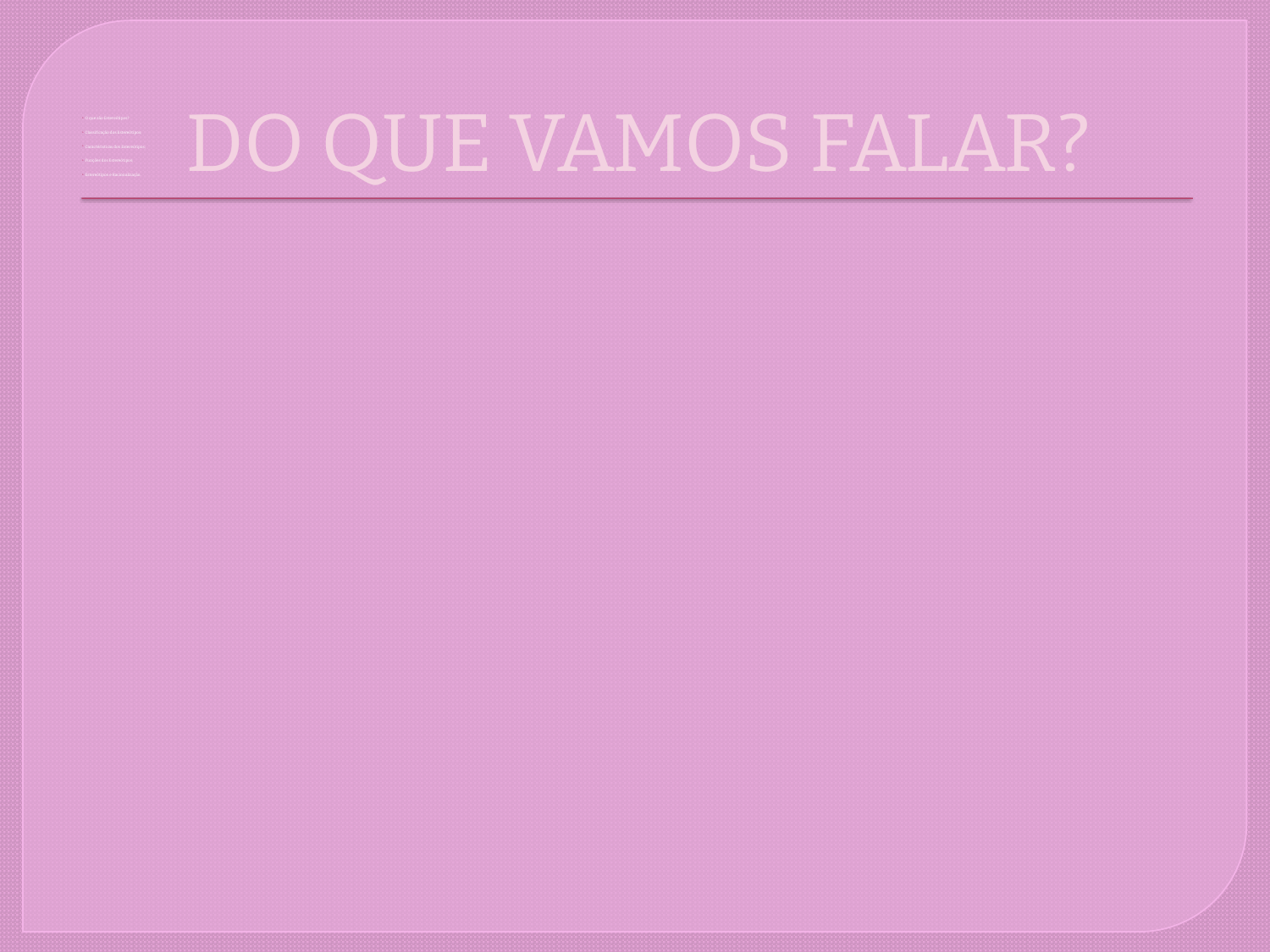

# DO QUE VAMOS FALAR?

O que são Estereótipos?

Classificação dos Estereótipos;

Caractéristicas dos Estereótipos;

Funções dos Estereótipos;

Estereótipos e Racionalização.